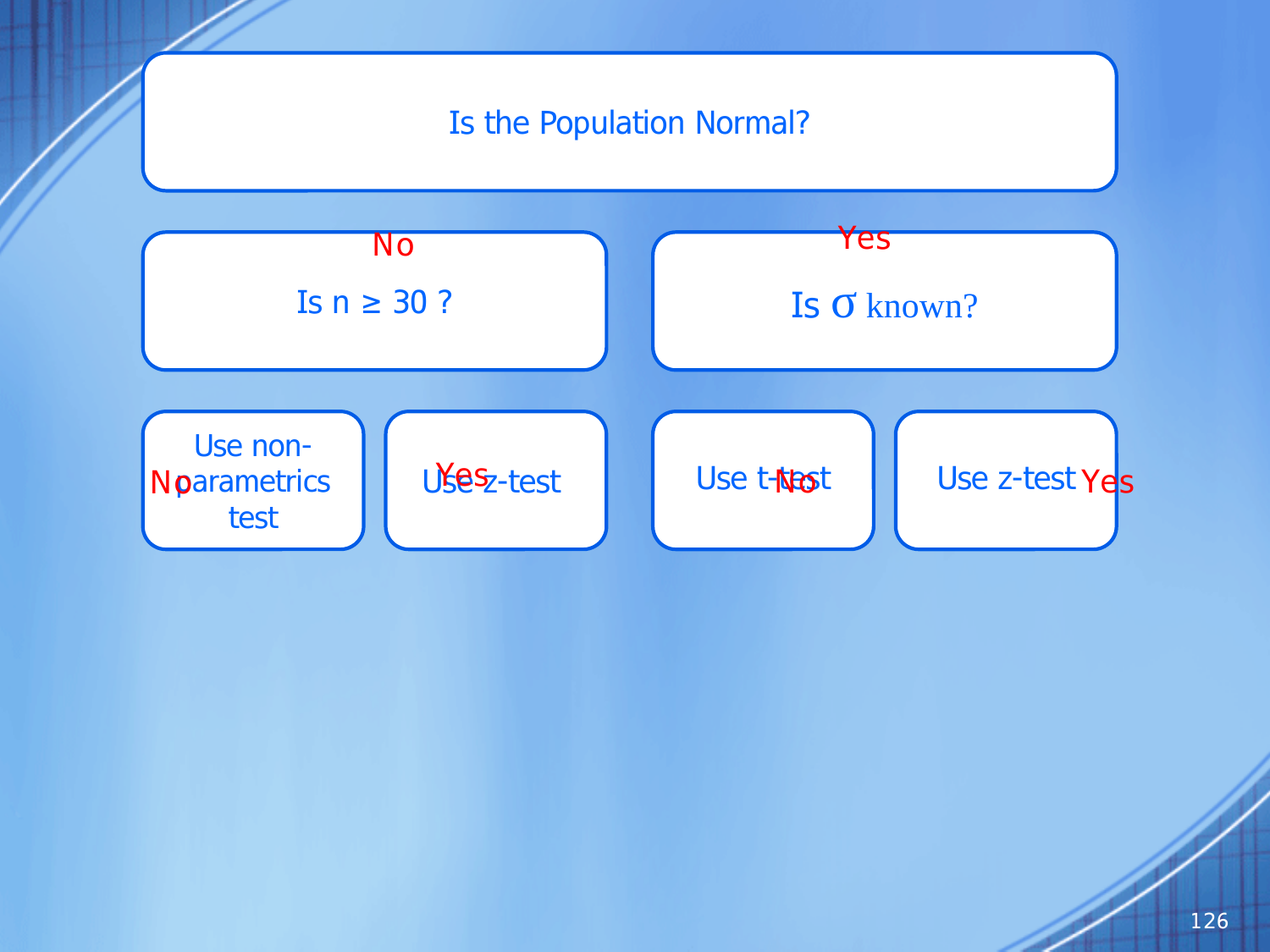

Is the Population Normal?
Is n ≥ 30 ?
Use non-parametrics
test
Use z-test
Is σ known?
Use t-test
Use z-test
Yes
No
Yes
No
Yes
No
126